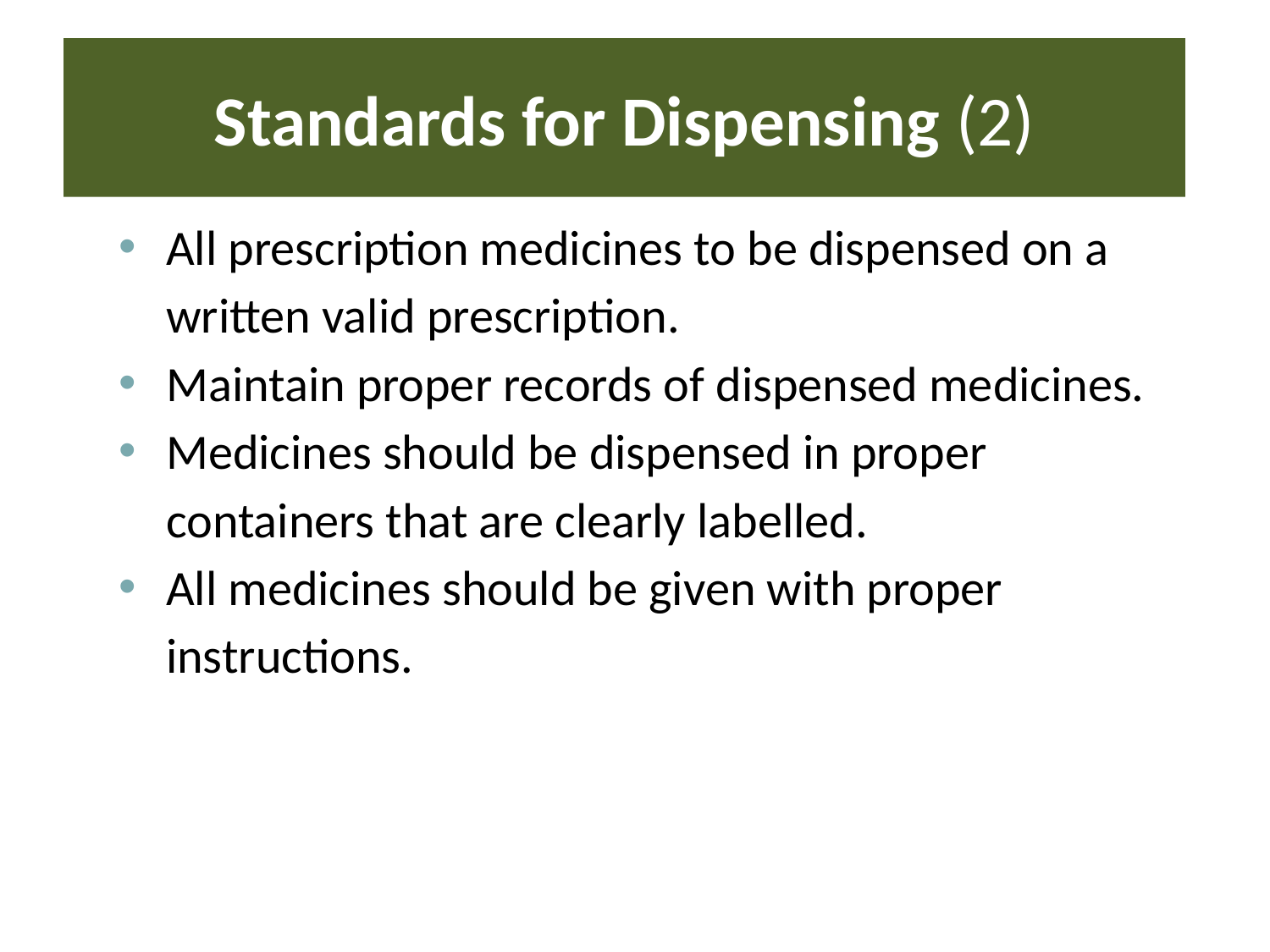

# Standards for Dispensing (2)
All prescription medicines to be dispensed on a written valid prescription.
Maintain proper records of dispensed medicines.
Medicines should be dispensed in proper containers that are clearly labelled.
All medicines should be given with proper instructions.